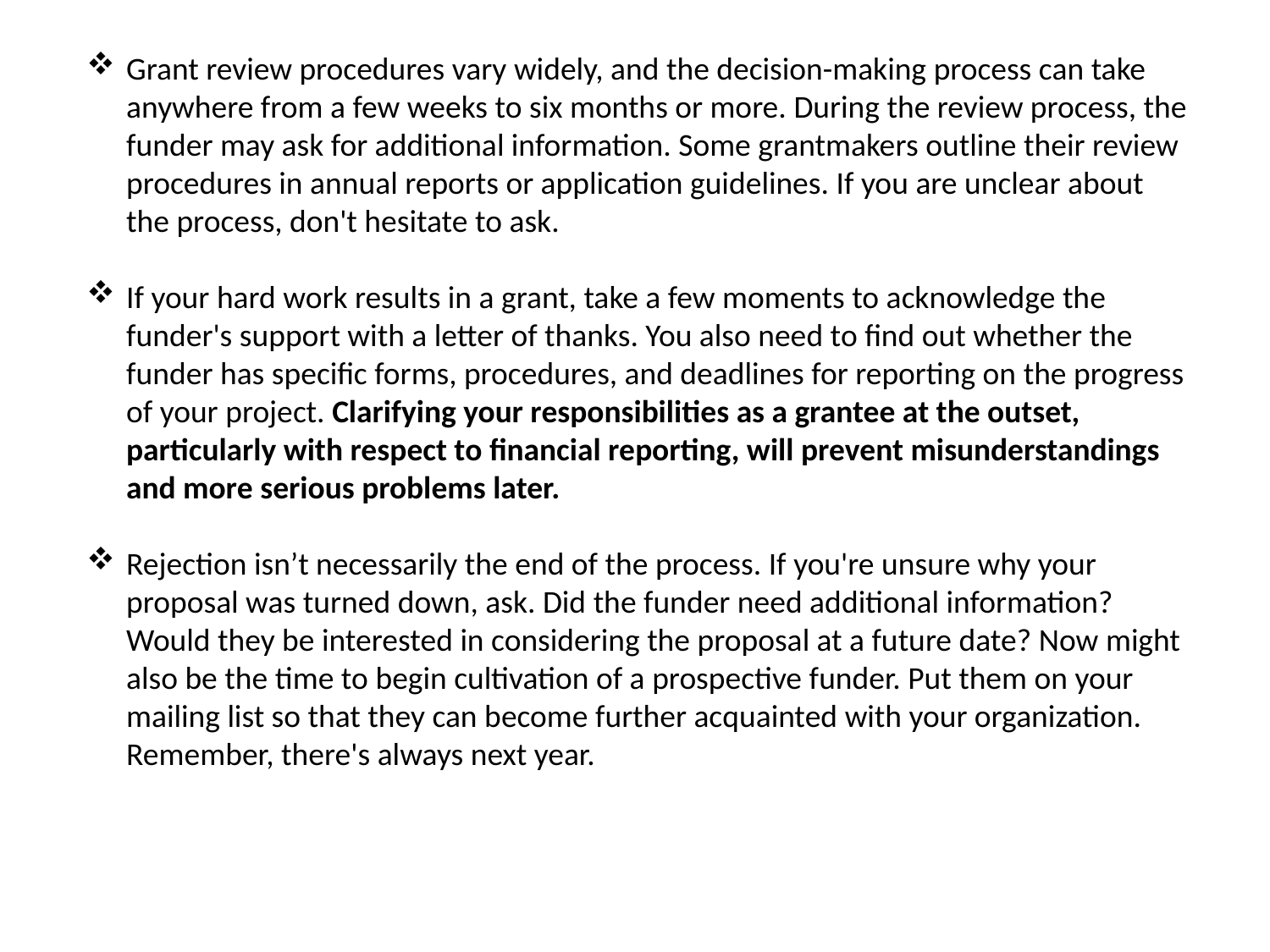

Grant review procedures vary widely, and the decision-making process can take anywhere from a few weeks to six months or more. During the review process, the funder may ask for additional information. Some grantmakers outline their review procedures in annual reports or application guidelines. If you are unclear about the process, don't hesitate to ask.

If your hard work results in a grant, take a few moments to acknowledge the funder's support with a letter of thanks. You also need to find out whether the funder has specific forms, procedures, and deadlines for reporting on the progress of your project. Clarifying your responsibilities as a grantee at the outset, particularly with respect to financial reporting, will prevent misunderstandings and more serious problems later.

Rejection isn’t necessarily the end of the process. If you're unsure why your proposal was turned down, ask. Did the funder need additional information? Would they be interested in considering the proposal at a future date? Now might also be the time to begin cultivation of a prospective funder. Put them on your mailing list so that they can become further acquainted with your organization. Remember, there's always next year.